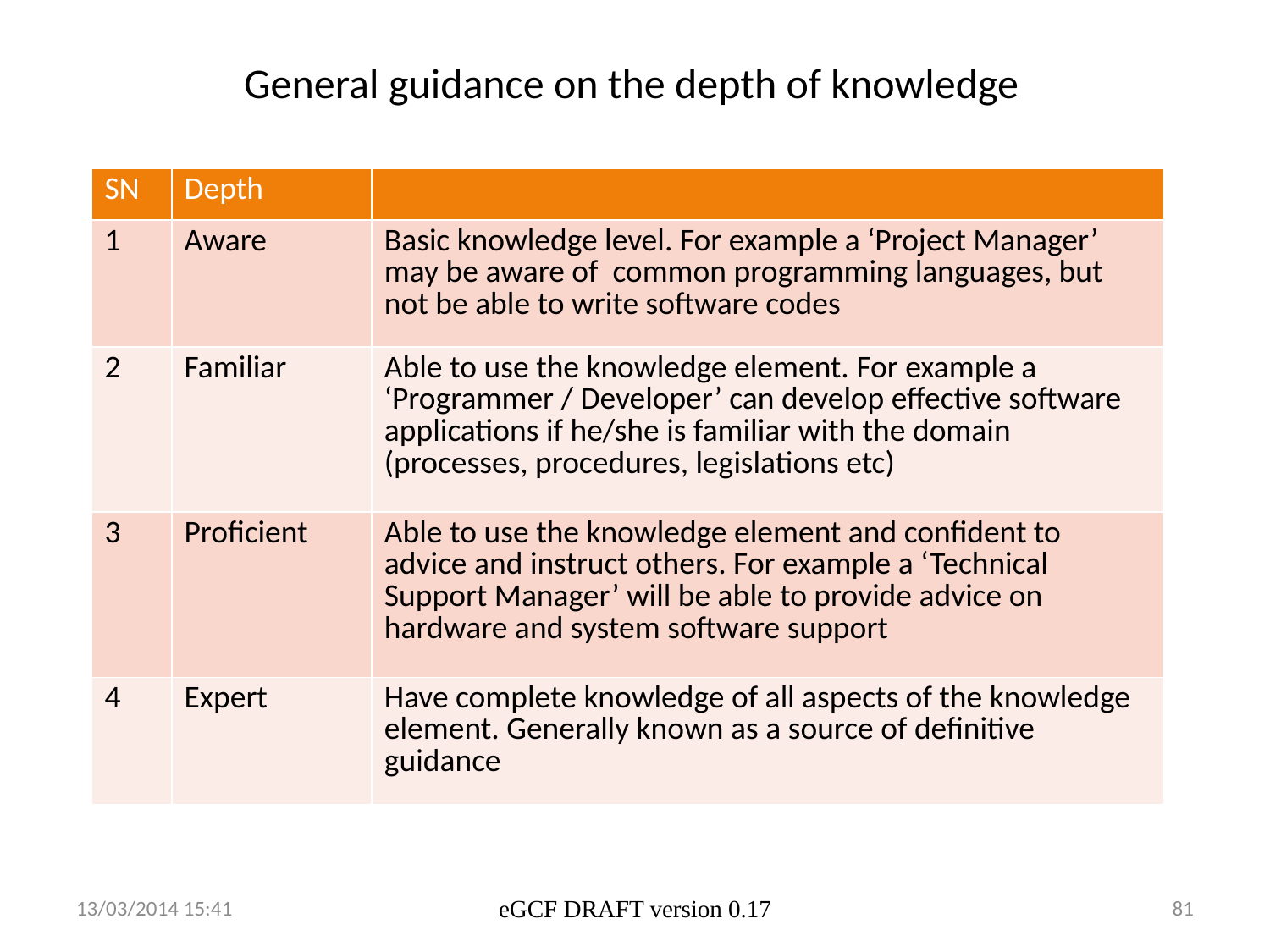

General guidance on the depth of knowledge
| SN | Depth |  |
| --- | --- | --- |
| 1 | Aware | Basic knowledge level. For example a ‘Project Manager’ may be aware of common programming languages, but not be able to write software codes |
| 2 | Familiar | Able to use the knowledge element. For example a ‘Programmer / Developer’ can develop effective software applications if he/she is familiar with the domain (processes, procedures, legislations etc) |
| 3 | Proficient | Able to use the knowledge element and confident to advice and instruct others. For example a ‘Technical Support Manager’ will be able to provide advice on hardware and system software support |
| 4 | Expert | Have complete knowledge of all aspects of the knowledge element. Generally known as a source of definitive guidance |
13/03/2014 15:41
eGCF DRAFT version 0.17
81